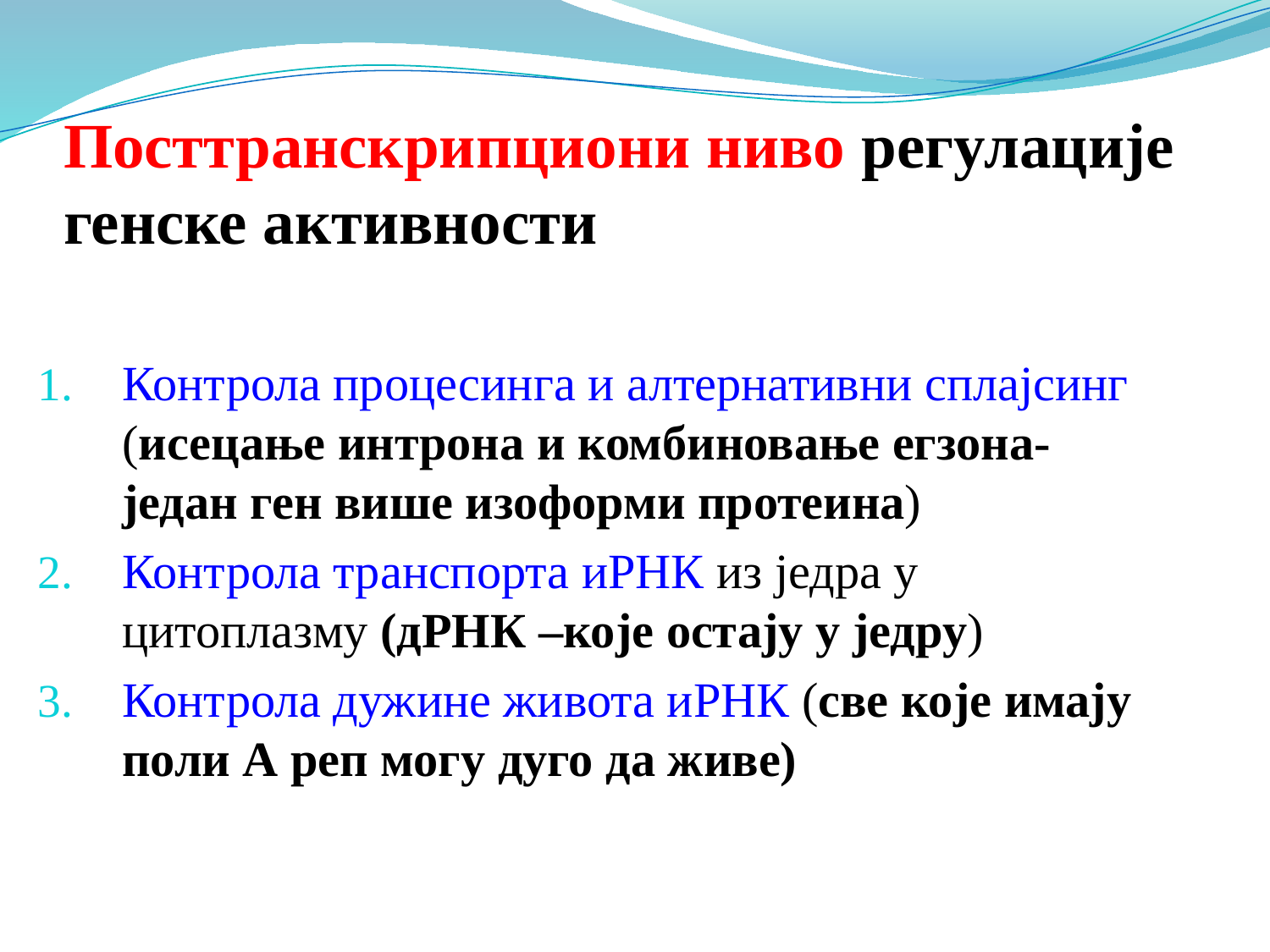

# Посттранскрипциони ниво регулације генске активности

Контрола процесинга и алтернативни сплајсинг (исецање интрона и комбиновање егзона- један ген више изоформи протеина)
Контрола транспорта иРНК из једра у цитоплазму (дРНК –које остају у једру)
Контрола дужине живота иРНК (све које имају поли А реп могу дуго да живе)